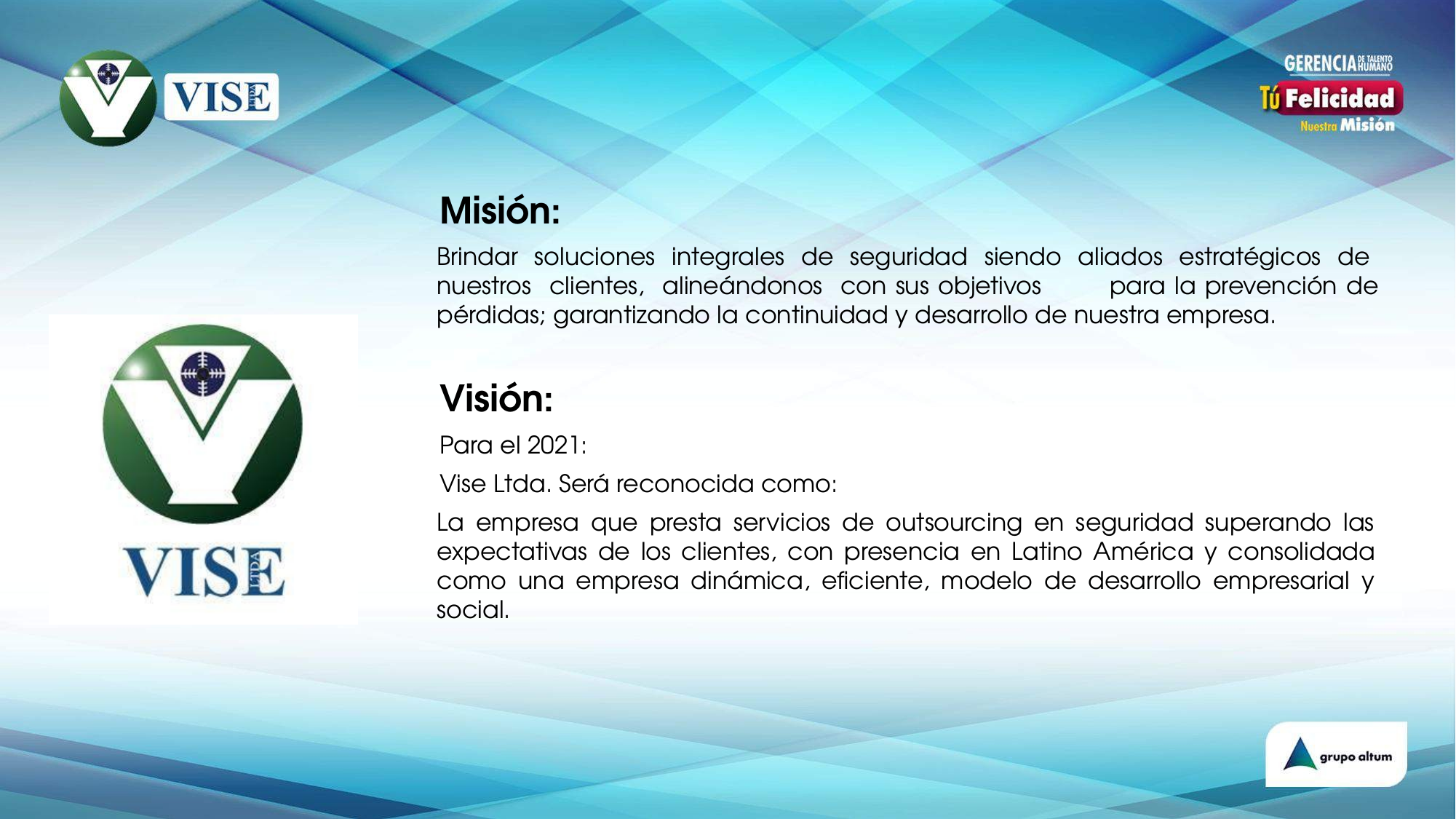

# Misión:
Brindar soluciones integrales de seguridad siendo aliados estratégicos de  nuestros  clientes,  alineándonos  con sus objetivos	para la prevención de  pérdidas; garantizando la continuidad y desarrollo de nuestra empresa.

Visión:
Para el 2021:
Vise Ltda. Será reconocida como:
La empresa que presta servicios de outsourcing en seguridad superando las  expectativas de los clientes, con presencia en Latino América y consolidada  como una empresa dinámica, eficiente, modelo de desarrollo empresarial y  social.